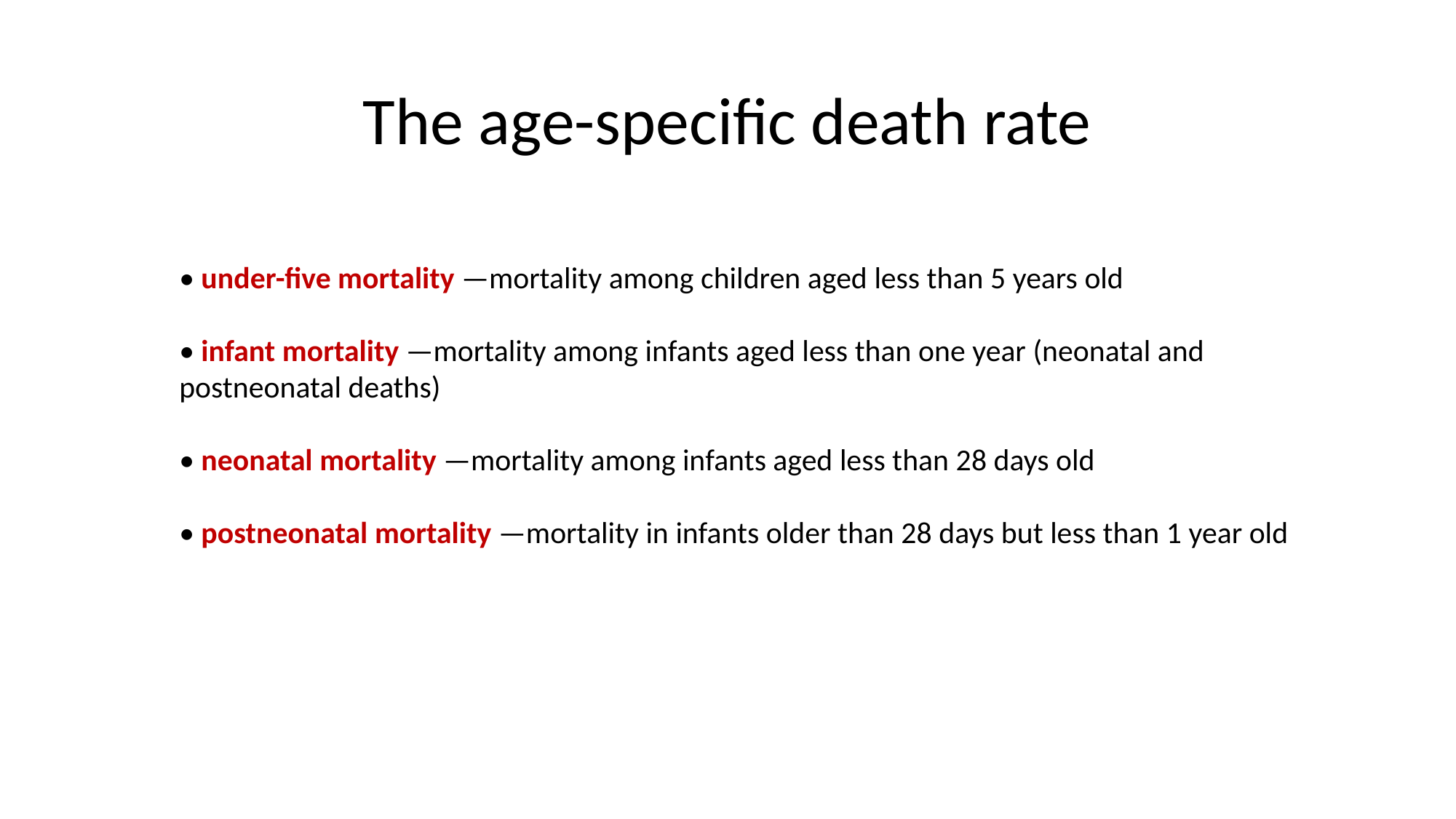

# The age-specific death rate
• under-five mortality —mortality among children aged less than 5 years old

• infant mortality —mortality among infants aged less than one year (neonatal and   postneonatal deaths)

• neonatal mortality —mortality among infants aged less than 28 days old

• postneonatal mortality —mortality in infants older than 28 days but less than 1 year old